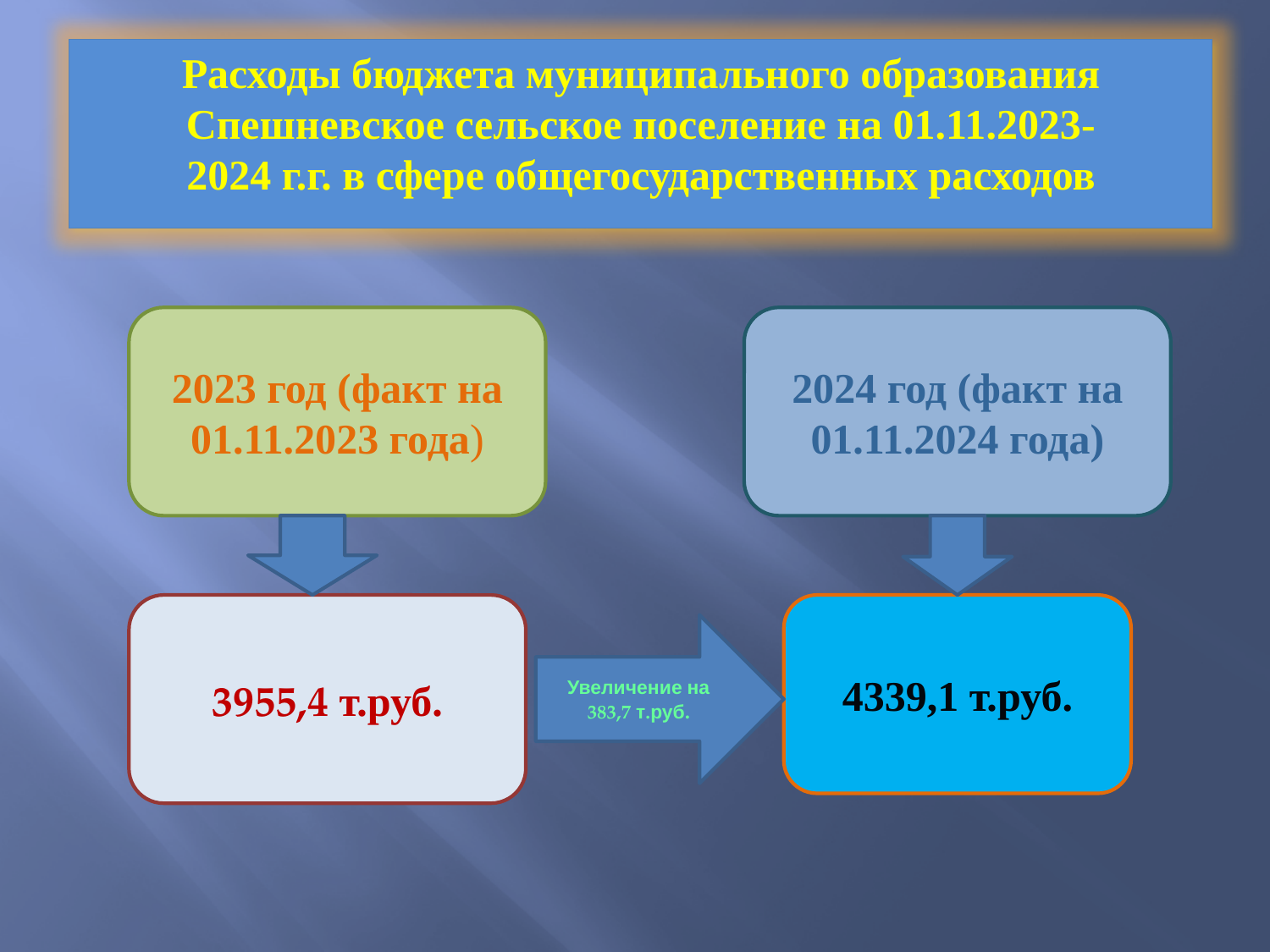

Расходы бюджета муниципального образования Спешневское сельское поселение на 01.11.2023-
2024 г.г. в сфере общегосударственных расходов
2023 год (факт на 01.11.2023 года)
2024 год (факт на 01.11.2024 года)

3955,4 т.руб.
4339,1 т.руб.
Увеличение на 383,7 т.руб.